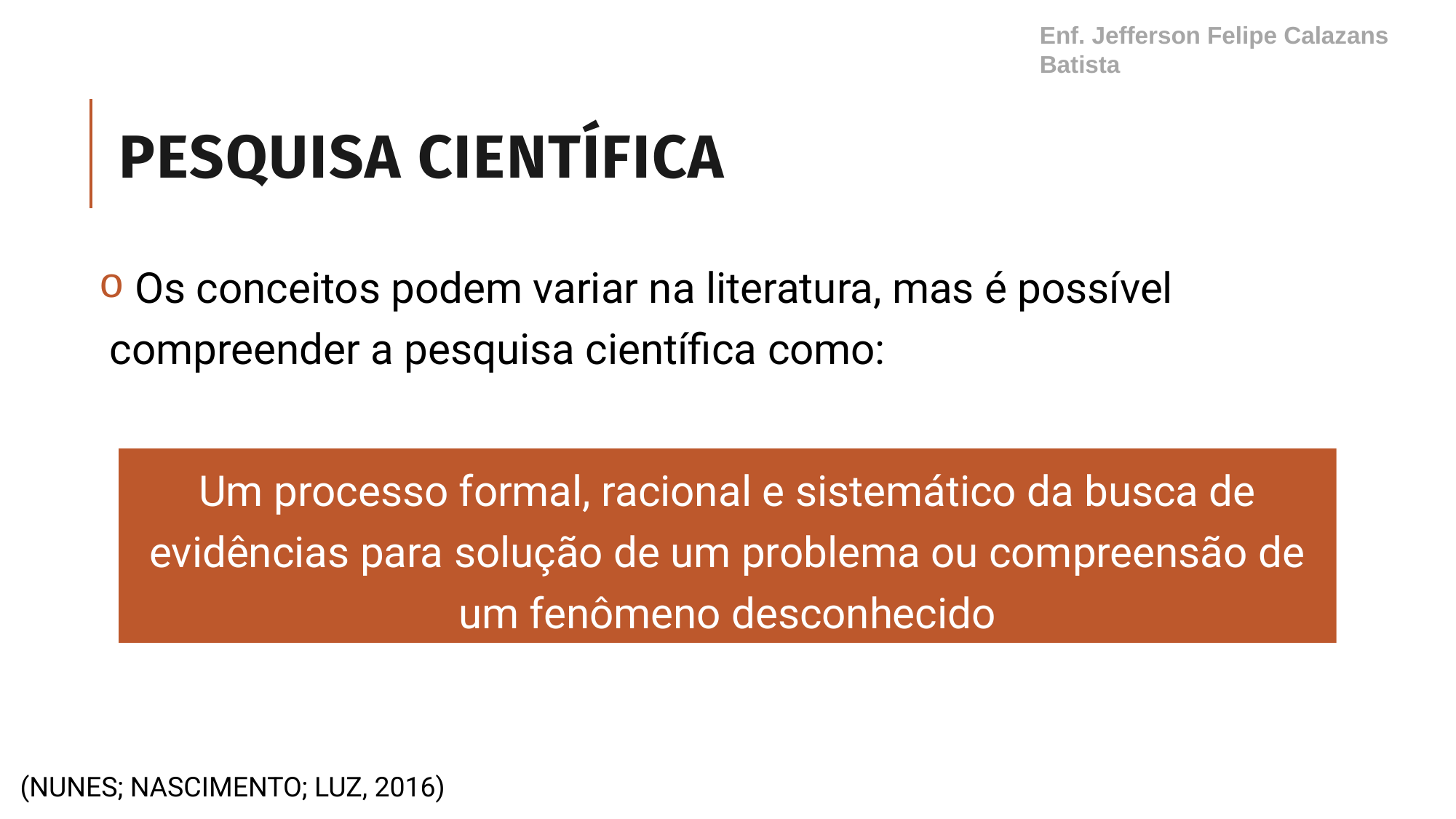

Enf. Jefferson Felipe Calazans Batista
# Pesquisa científica
 Os conceitos podem variar na literatura, mas é possível compreender a pesquisa científica como:
Um processo formal, racional e sistemático da busca de evidências para solução de um problema ou compreensão de um fenômeno desconhecido

(NUNES; NASCIMENTO; LUZ, 2016)